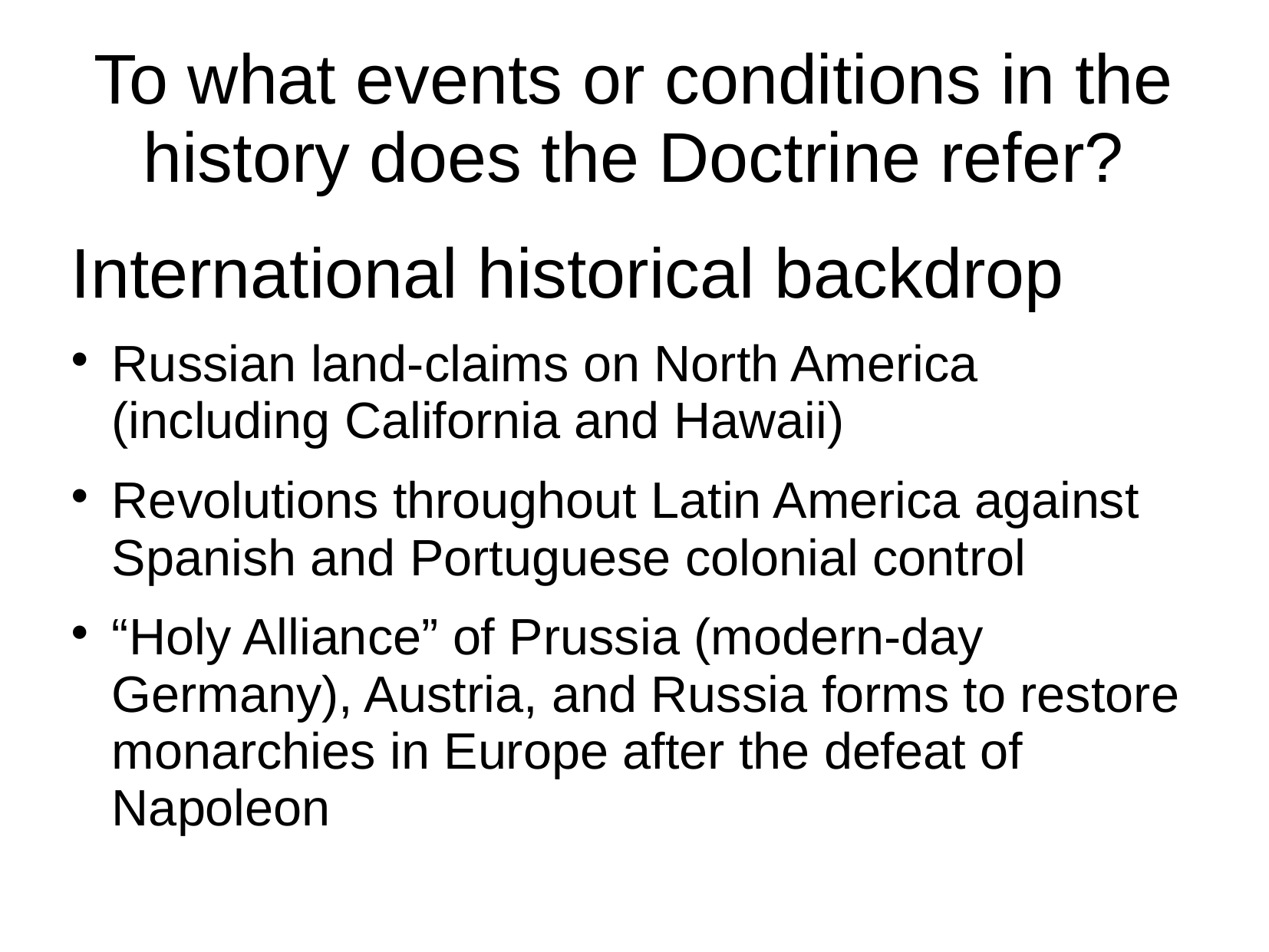

# To what events or conditions in the history does the Doctrine refer?
International historical backdrop
Russian land-claims on North America (including California and Hawaii)
Revolutions throughout Latin America against Spanish and Portuguese colonial control
“Holy Alliance” of Prussia (modern-day Germany), Austria, and Russia forms to restore monarchies in Europe after the defeat of Napoleon